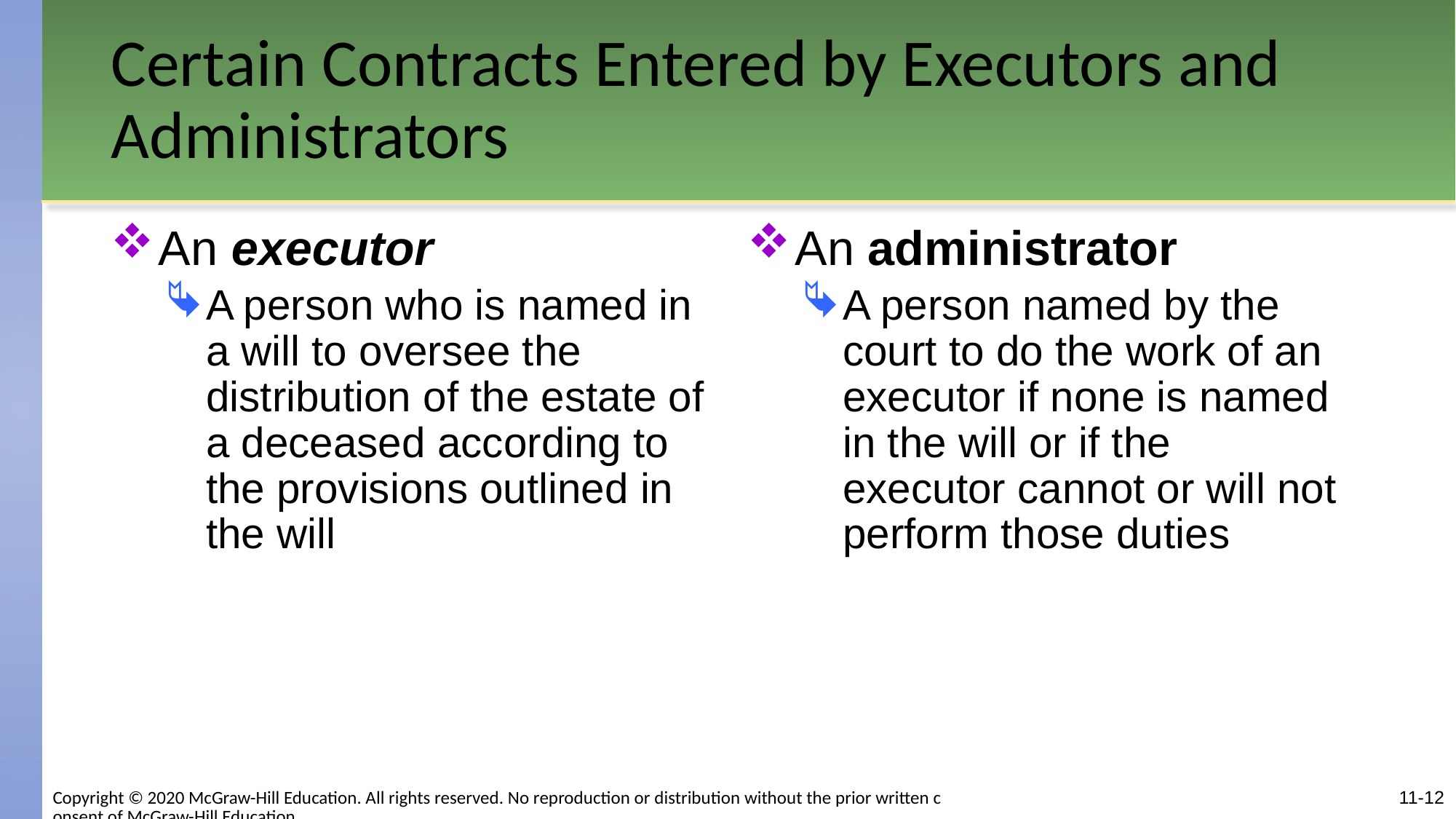

# Certain Contracts Entered by Executors and Administrators
An executor
A person who is named in a will to oversee the distribution of the estate of a deceased according to the provisions outlined in the will

An administrator
A person named by the court to do the work of an executor if none is named in the will or if the executor cannot or will not perform those duties

Copyright © 2020 McGraw-Hill Education. All rights reserved. No reproduction or distribution without the prior written consent of McGraw-Hill Education.
11-12